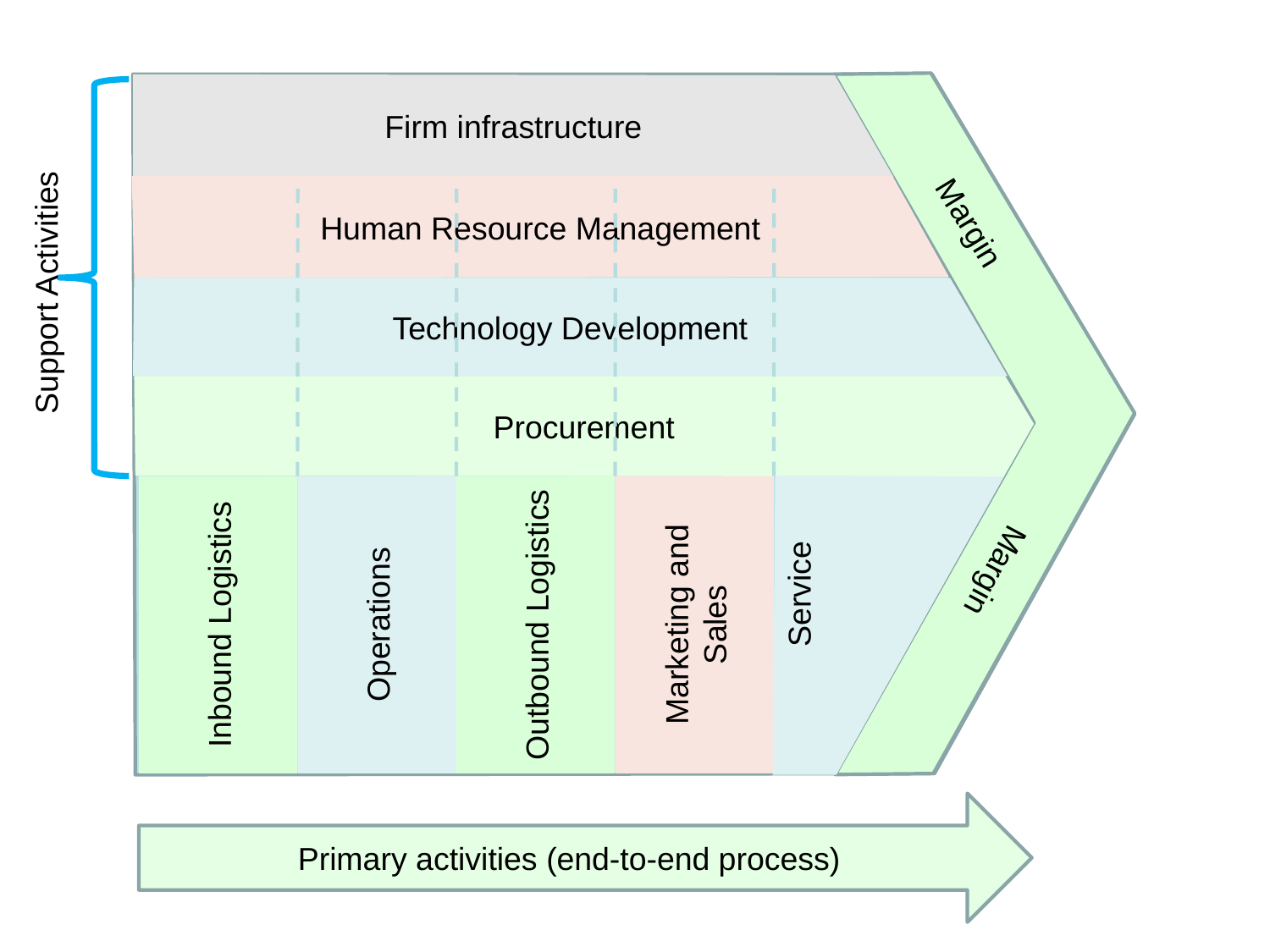

Firm infrastructure

Human Resource Management
Margin
Support Activities
Technology Development
Procurement
       Service
Inbound Logistics
Operations
Outbound Logistics
Marketing and Sales
Margin
Primary activities (end-to-end process)